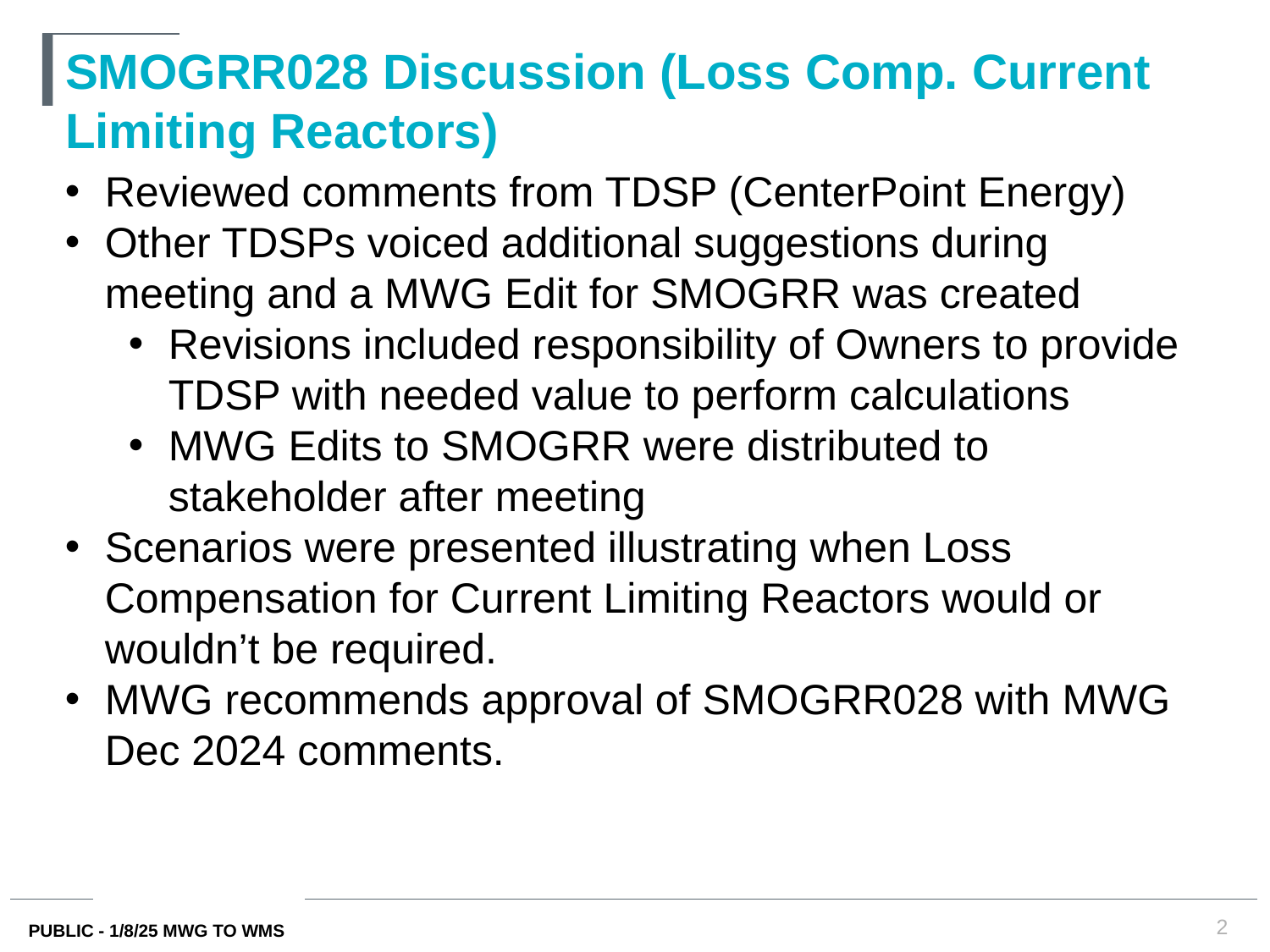

# SMOGRR028 Discussion (Loss Comp. Current Limiting Reactors)
Reviewed comments from TDSP (CenterPoint Energy)
Other TDSPs voiced additional suggestions during meeting and a MWG Edit for SMOGRR was created
Revisions included responsibility of Owners to provide TDSP with needed value to perform calculations
MWG Edits to SMOGRR were distributed to stakeholder after meeting
Scenarios were presented illustrating when Loss Compensation for Current Limiting Reactors would or wouldn’t be required.
MWG recommends approval of SMOGRR028 with MWG Dec 2024 comments.

2
PUBLIC - 1/8/25 MWG TO WMS